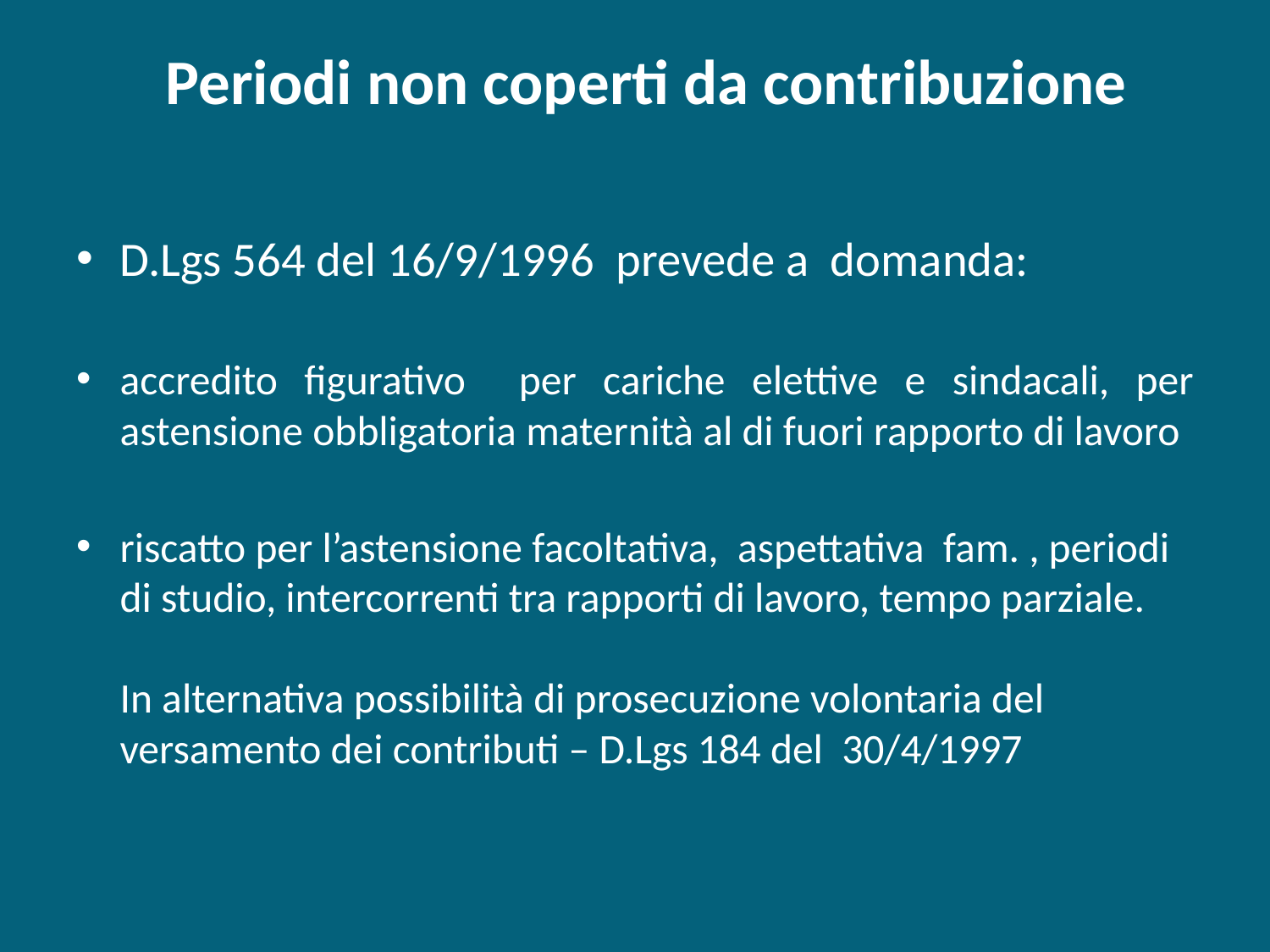

# Periodi non coperti da contribuzione
D.Lgs 564 del 16/9/1996  prevede a  domanda:

accredito figurativo  per cariche elettive e sindacali, per astensione obbligatoria maternità al di fuori rapporto di lavoro

riscatto per l’astensione facoltativa,  aspettativa  fam. , periodi di studio, intercorrenti tra rapporti di lavoro, tempo parziale.
In alternativa possibilità di prosecuzione volontaria del versamento dei contributi – D.Lgs 184 del  30/4/1997